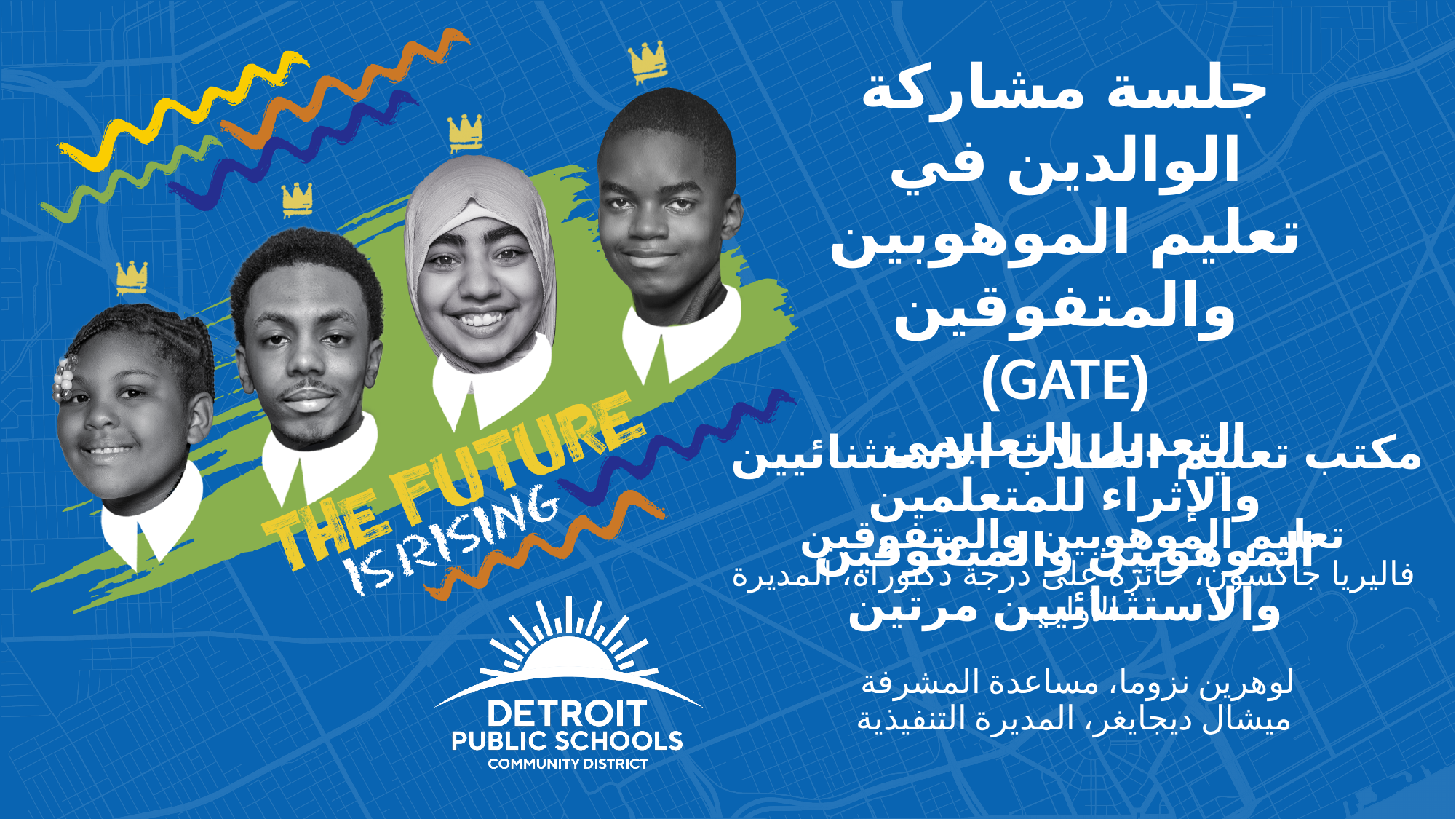

جلسة مشاركة الوالدين في تعليم الموهوبين والمتفوقين (GATE)
التعديل التعليمي والإثراء للمتعلمين الموهوبين والمتفوقين والاستثنائيين مرتين
# مكتب تعليم الطلاب الاستثنائيين تعليم الموهوبين والمتفوقين فاليريا جاكسون، حائزة على درجة دكتوراه، المديرة الأولى لوهرين نزوما، مساعدة المشرفة ميشال ديجايغر، المديرة التنفيذية